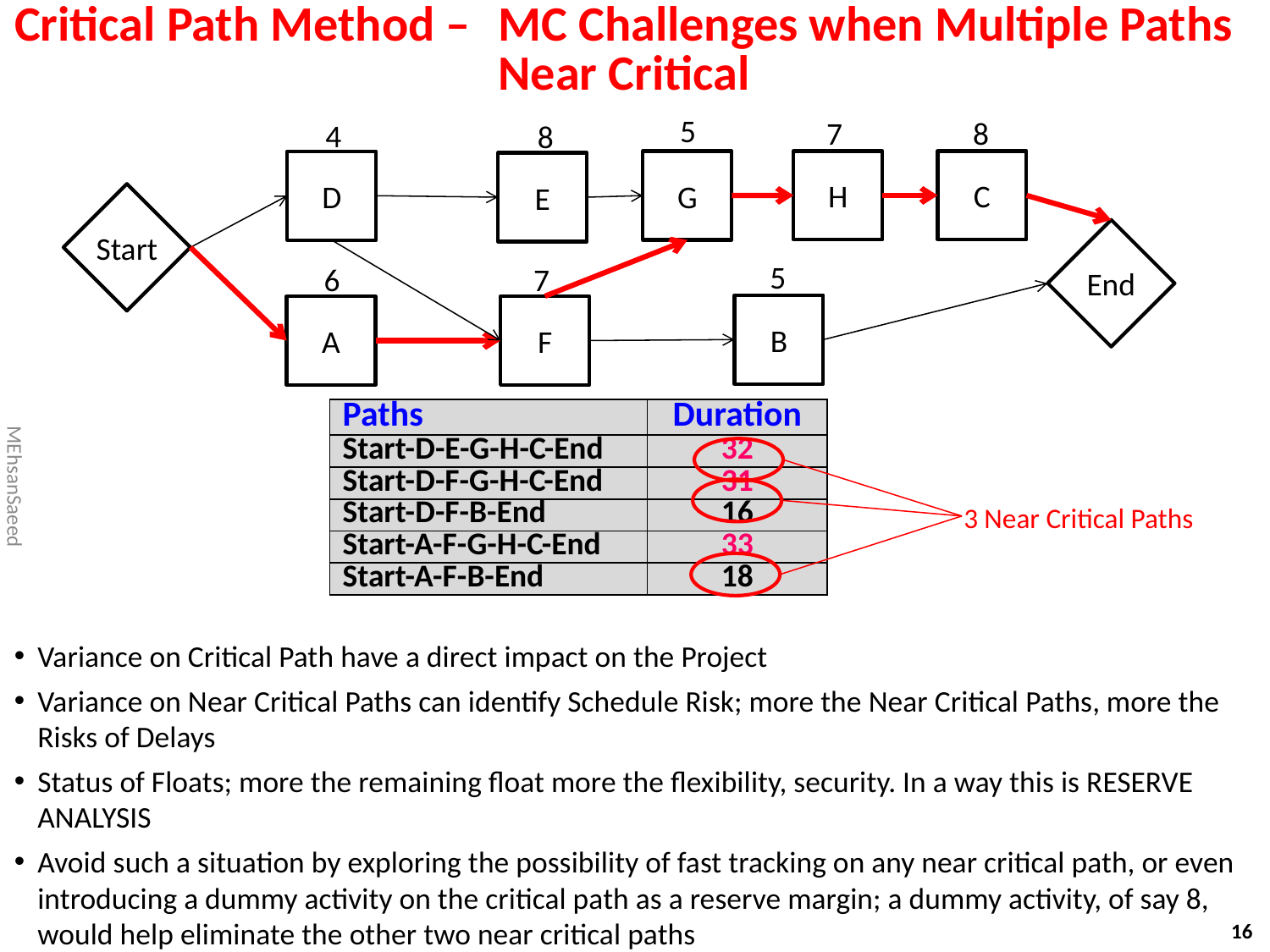

# Critical Path Method –	MC Challenges when Multiple Paths Near Critical
5
7
8
4
8
5
6
7
H
C
G
D
E
Start
End
B
A
F
| Paths | Duration |
| --- | --- |
| Start-D-E-G-H-C-End | 32 |
| Start-D-F-G-H-C-End | 31 |
| Start-D-F-B-End | 16 |
| Start-A-F-G-H-C-End | 33 |
| Start-A-F-B-End | 18 |

MEhsanSaeed

3 Near Critical Paths

Variance on Critical Path have a direct impact on the Project
Variance on Near Critical Paths can identify Schedule Risk; more the Near Critical Paths, more the Risks of Delays
Status of Floats; more the remaining float more the flexibility, security. In a way this is RESERVE ANALYSIS
Avoid such a situation by exploring the possibility of fast tracking on any near critical path, or even introducing a dummy activity on the critical path as a reserve margin; a dummy activity, of say 8, would help eliminate the other two near critical paths
16